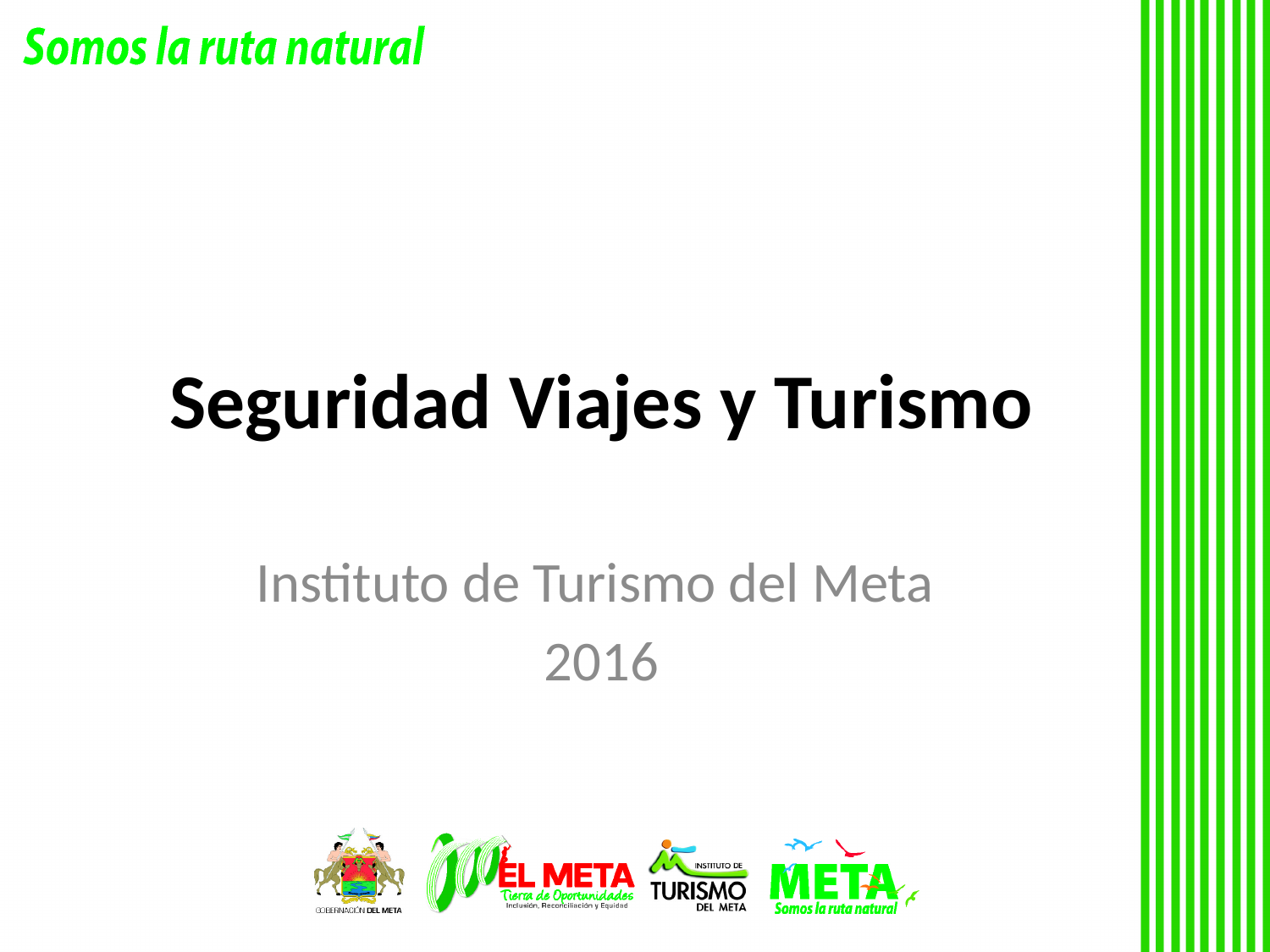

# Seguridad Viajes y Turismo
Instituto de Turismo del Meta
2016